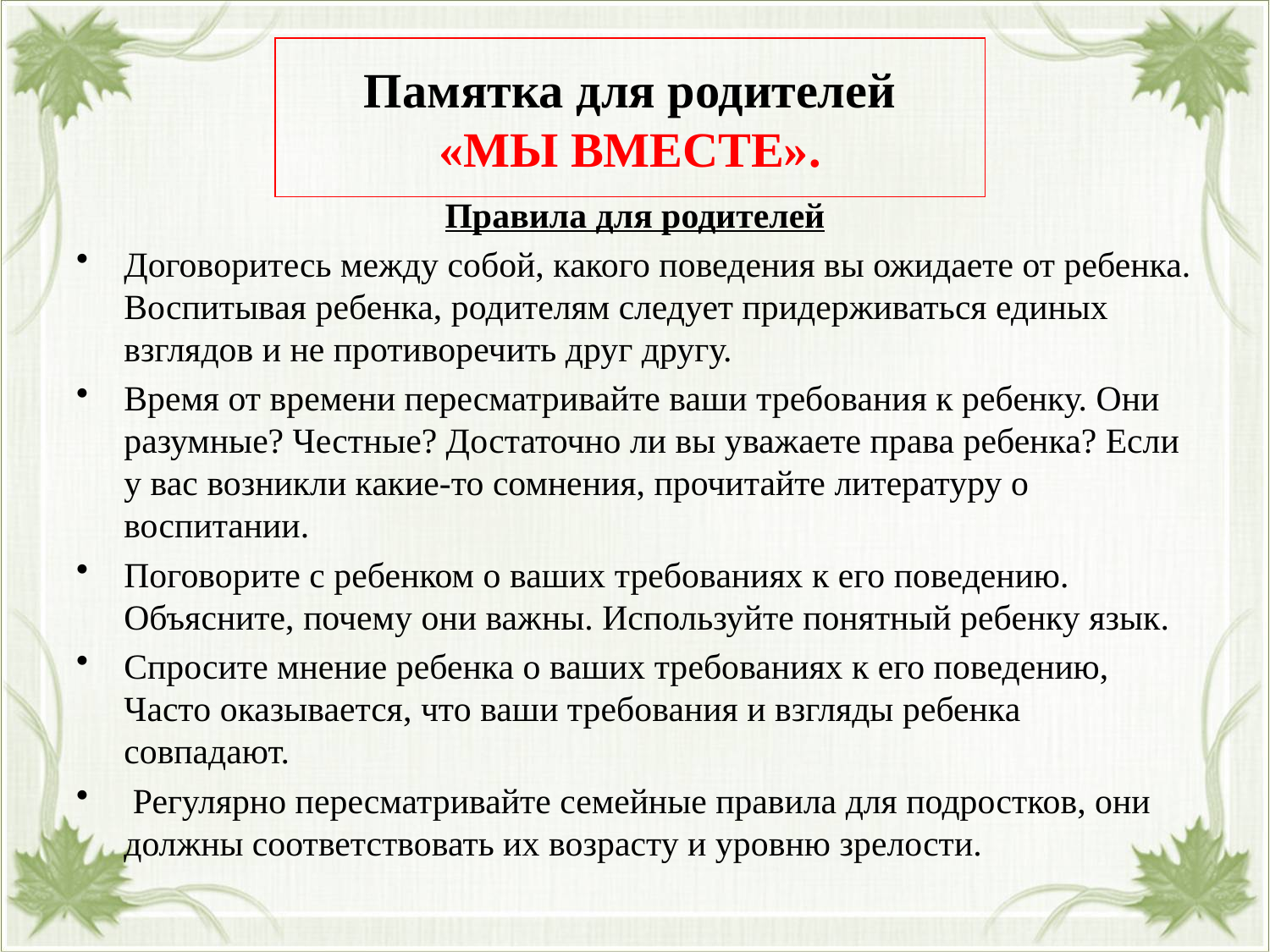

# Памятка для родителей «МЫ ВМЕСТЕ».
Правила для родителей
Договоритесь между собой, какого поведения вы ожидаете от ребенка. Воспитывая ребенка, родителям следует придерживаться единых взглядов и не противоречить друг другу.
Время от времени пересматривайте ваши требования к ребенку. Они разумные? Честные? Достаточно ли вы уважаете права ребенка? Если у вас возникли какие-то сомнения, прочитайте литературу о воспитании.
Поговорите с ребенком о ваших требованиях к его поведению. Объясните, почему они важны. Используйте понятный ребенку язык.
Спросите мнение ребенка о ваших требованиях к его поведению, Часто оказывается, что ваши требования и взгляды ребенка совпадают.
 Регулярно пересматривайте семейные правила для подростков, они должны соответствовать их возрасту и уровню зрелости.